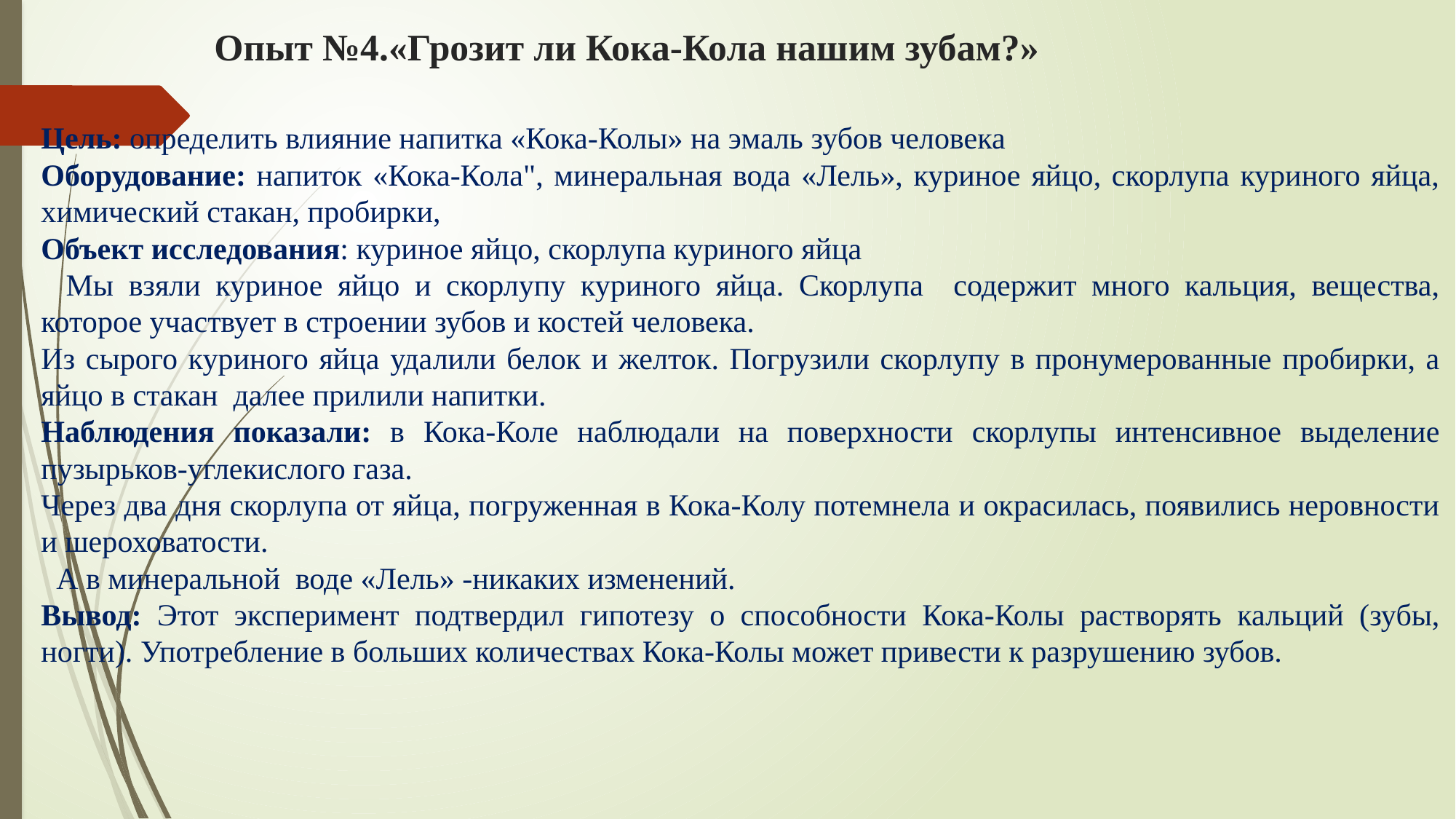

# Опыт №4.«Грозит ли Кока-Кола нашим зубам?»

Цель: определить влияние напитка «Кока-Колы» на эмаль зубов человека
Оборудование: напиток «Кока-Кола", минеральная вода «Лель», куриное яйцо, скорлупа куриного яйца, химический стакан, пробирки,
Объект исследования: куриное яйцо, скорлупа куриного яйца
 Мы взяли куриное яйцо и скорлупу куриного яйца. Скорлупа  содержит много кальция, вещества, которое участвует в строении зубов и костей человека.
Из сырого куриного яйца удалили белок и желток. Погрузили скорлупу в пронумерованные пробирки, а яйцо в стакан  далее прилили напитки.
Наблюдения показали: в Кока-Коле наблюдали на поверхности скорлупы интенсивное выделение пузырьков-углекислого газа.
Через два дня скорлупа от яйца, погруженная в Кока-Колу потемнела и окрасилась, появились неровности и шероховатости.
  А в минеральной  воде «Лель» -никаких изменений.
Вывод: Этот эксперимент подтвердил гипотезу о способности Кока-Колы растворять кальций (зубы, ногти). Употребление в больших количествах Кока-Колы может привести к разрушению зубов.